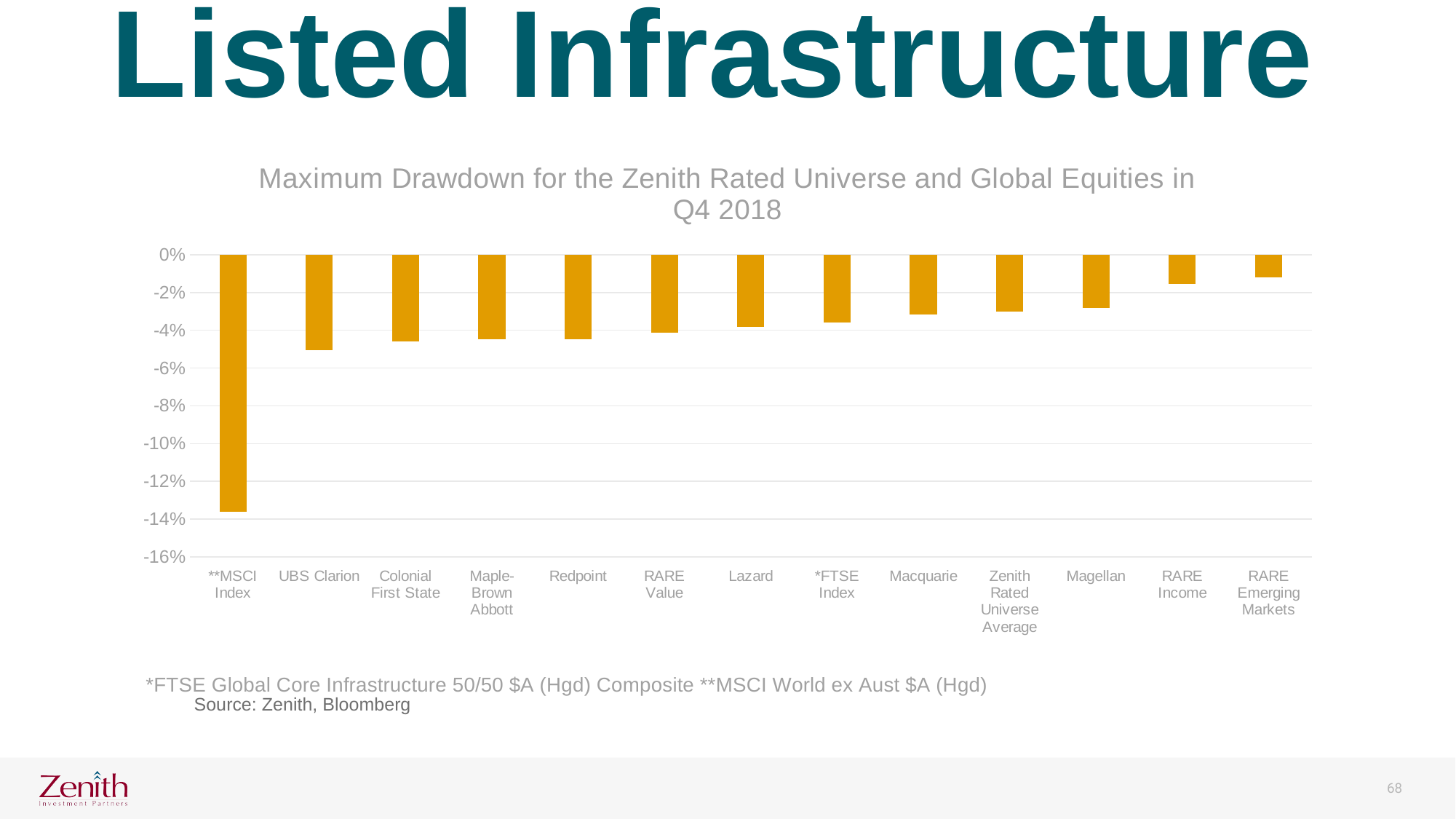

Listed Infrastructure

### Chart: Maximum Drawdown for the Zenith Rated Universe and Global Equities in Q4 2018

| Category |  |
|---|---|
| **MSCI Index | -0.1359918073979013 |
| UBS Clarion | -0.05061660000000001 |
| Colonial First State | -0.04596485000000006 |
| Maple-Brown Abbott | -0.044899129310098984 |
| Redpoint | -0.044592399999999977 |
| RARE Value | -0.041420214727260096 |
| Lazard | -0.03800314336499999 |
| *FTSE Index | -0.03605999999999998 |
| Macquarie | -0.03147236000932008 |
| Zenith Rated Universe Average | -0.030153357113388533 |
| Magellan | -0.02816346000000003 |
| RARE Income | -0.01551572000000001 |
| RARE Emerging Markets | -0.01202652999999998 |
Source: Zenith, Bloomberg